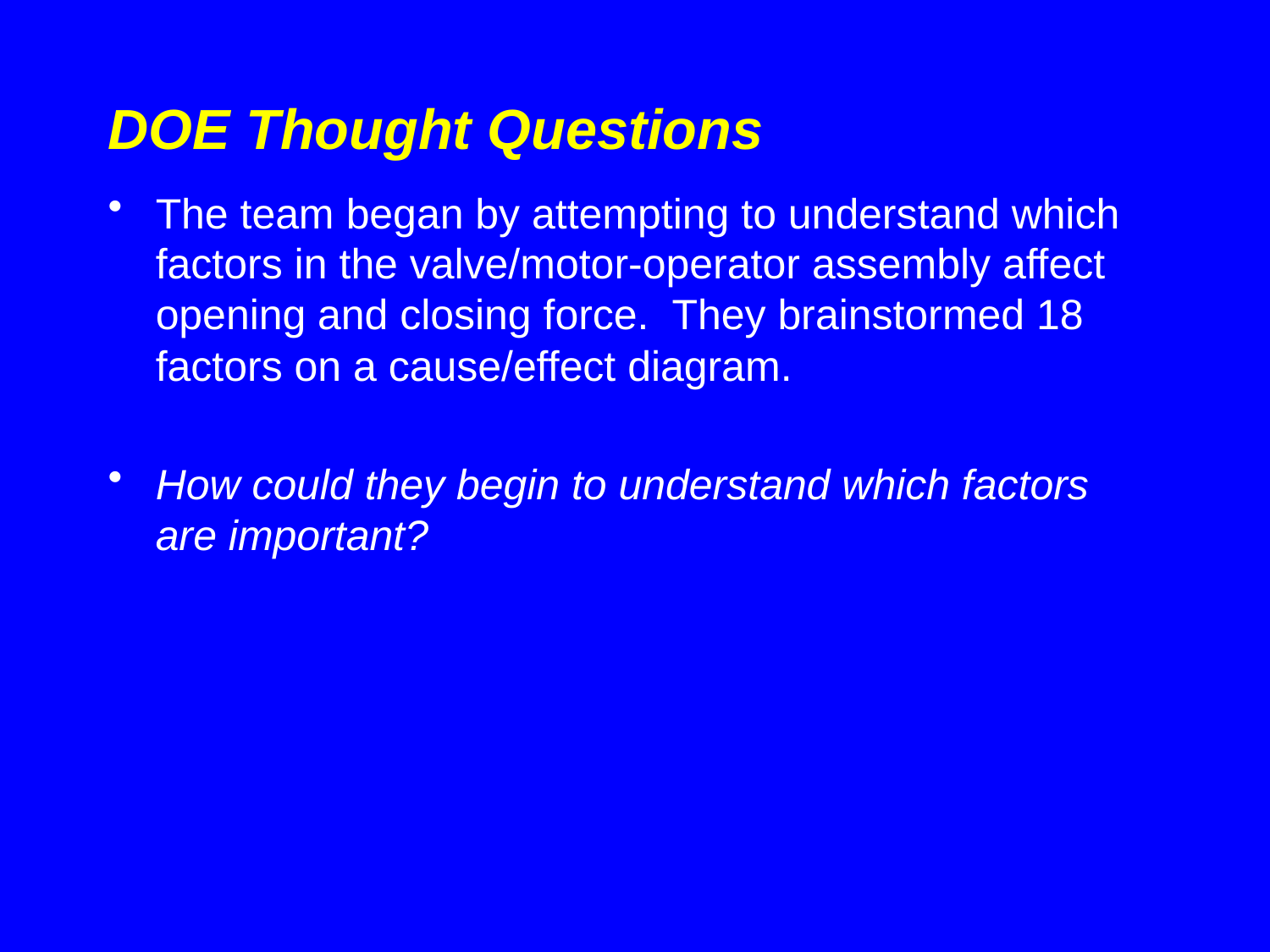

# DOE Thought Questions
The team began by attempting to understand which factors in the valve/motor-operator assembly affect opening and closing force.  They brainstormed 18 factors on a cause/effect diagram.

How could they begin to understand which factors are important?